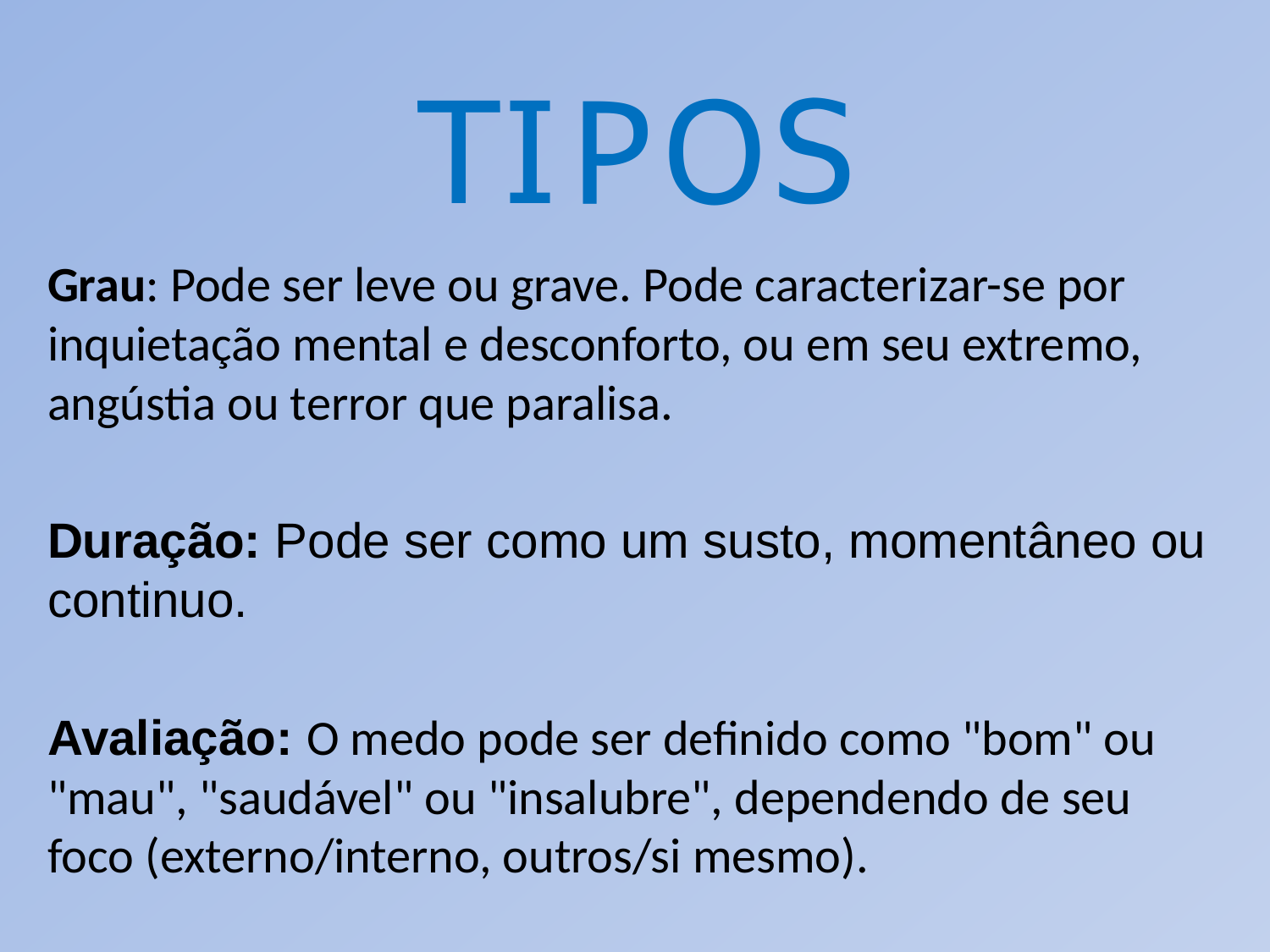

TIPOS

Grau: Pode ser leve ou grave. Pode caracterizar-se por inquietação mental e desconforto, ou em seu extremo, angústia ou terror que paralisa.

Duração: Pode ser como um susto, momentâneo ou continuo.

Avaliação: O medo pode ser definido como "bom" ou "mau", "saudável" ou "insalubre", dependendo de seu foco (externo/interno, outros/si mesmo).